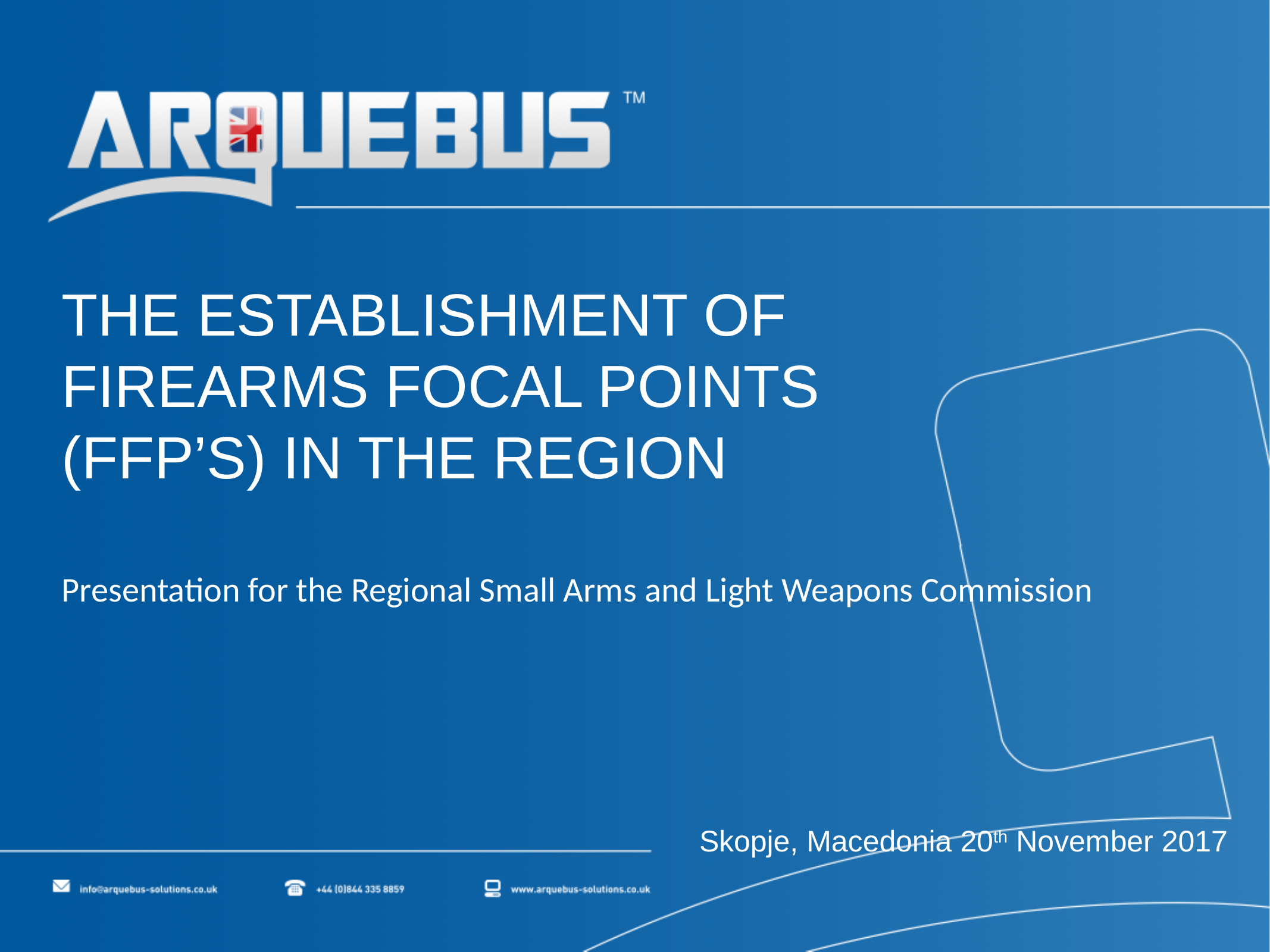

The Establishment of Firearms Focal points (ffp’s) in the region
Presentation for the Regional Small Arms and Light Weapons Commission
Skopje, Macedonia 20th November 2017